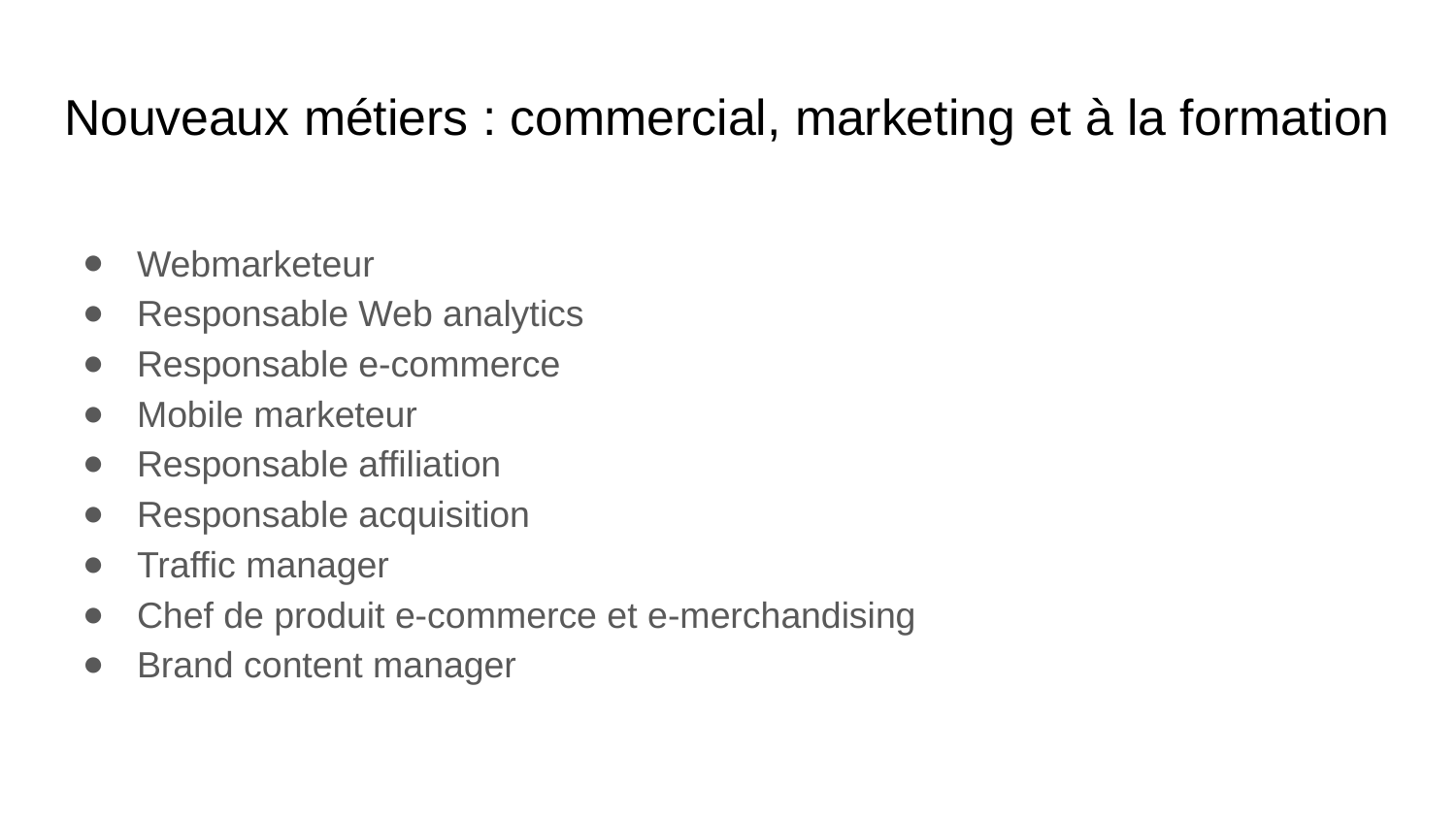

# Nouveaux métiers : commercial, marketing et à la formation
Webmarketeur
Responsable Web analytics
Responsable e-commerce
Mobile marketeur
Responsable affiliation
Responsable acquisition
Traffic manager
Chef de produit e-commerce et e-merchandising
Brand content manager